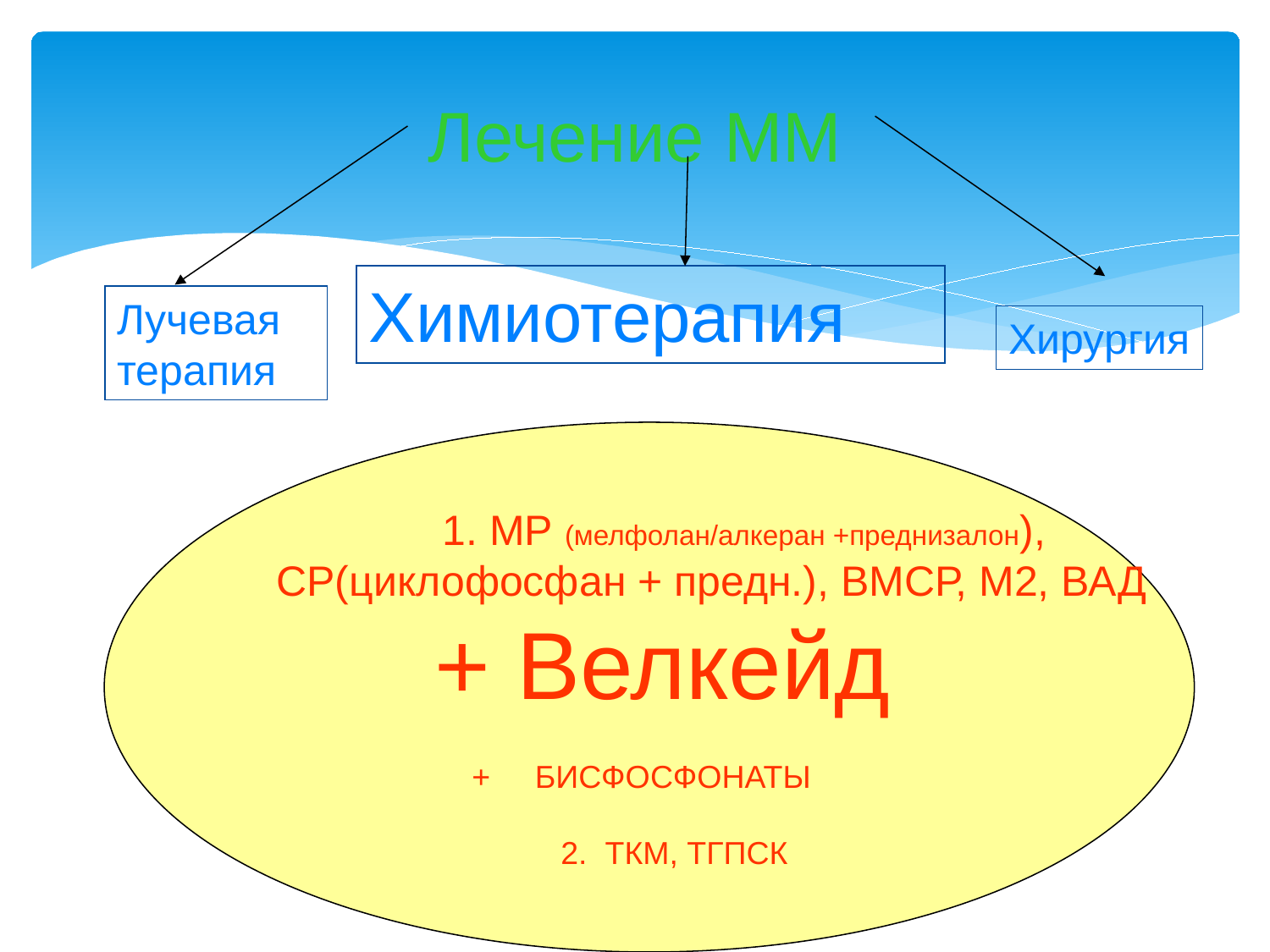

# Лечение ММ

Химиотерапия
Лучевая терапия
Хирургия
              1. МР (мелфолан/алкеран +преднизалон),
СР(циклофосфан + предн.), ВМСР, М2, ВАД
      + Велкейд

                      +     БИСФОСФОНАТЫ

                                2.  ТКМ, ТГПСК